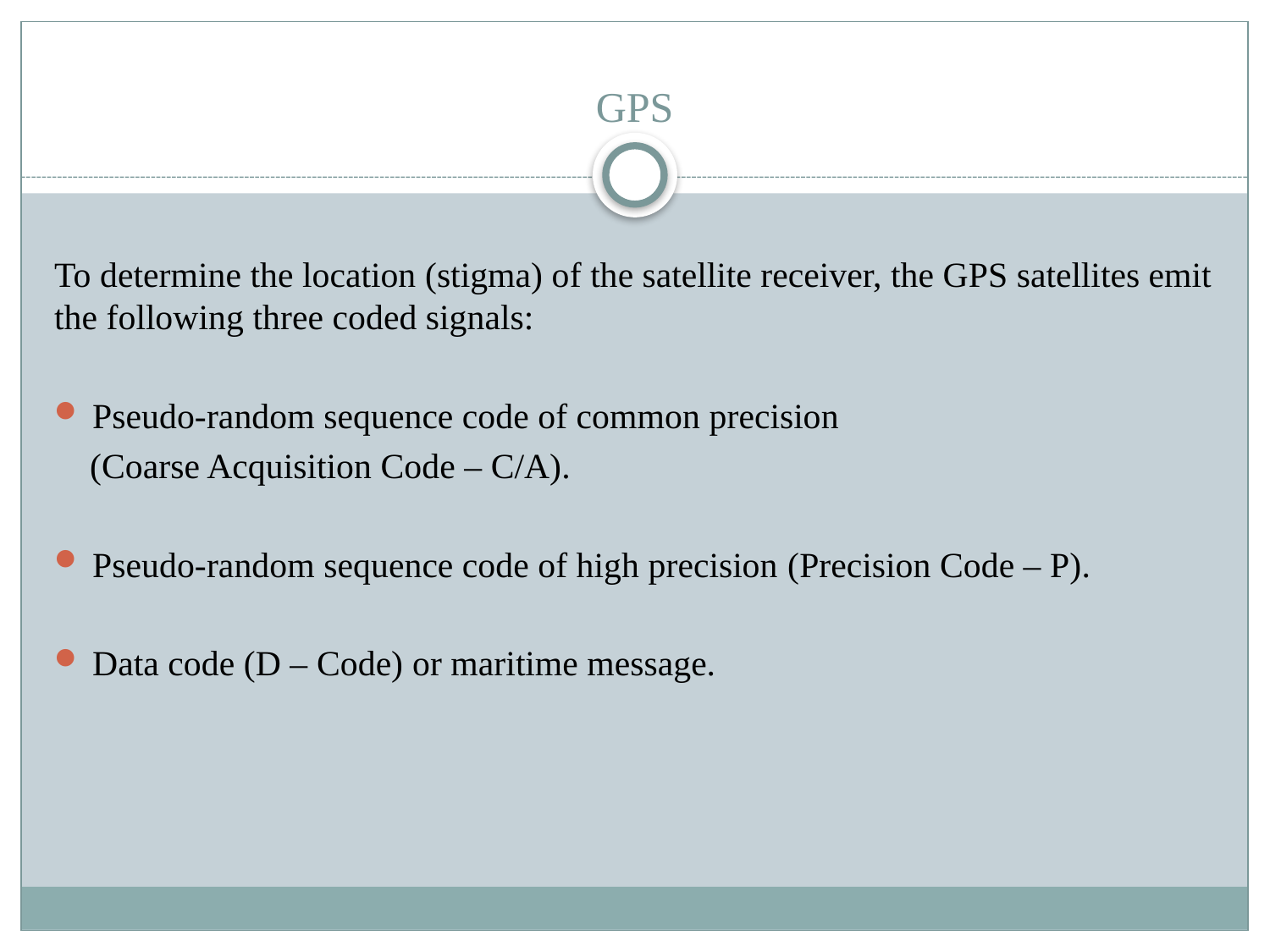

# GPS
To determine the location (stigma) of the satellite receiver, the GPS satellites emit the following three coded signals:

Pseudo-random sequence code of common precision
    (Coarse Acquisition Code – C/A).

Pseudo-random sequence code of high precision (Precision Code – P).

Data code (D – Code) or maritime message.